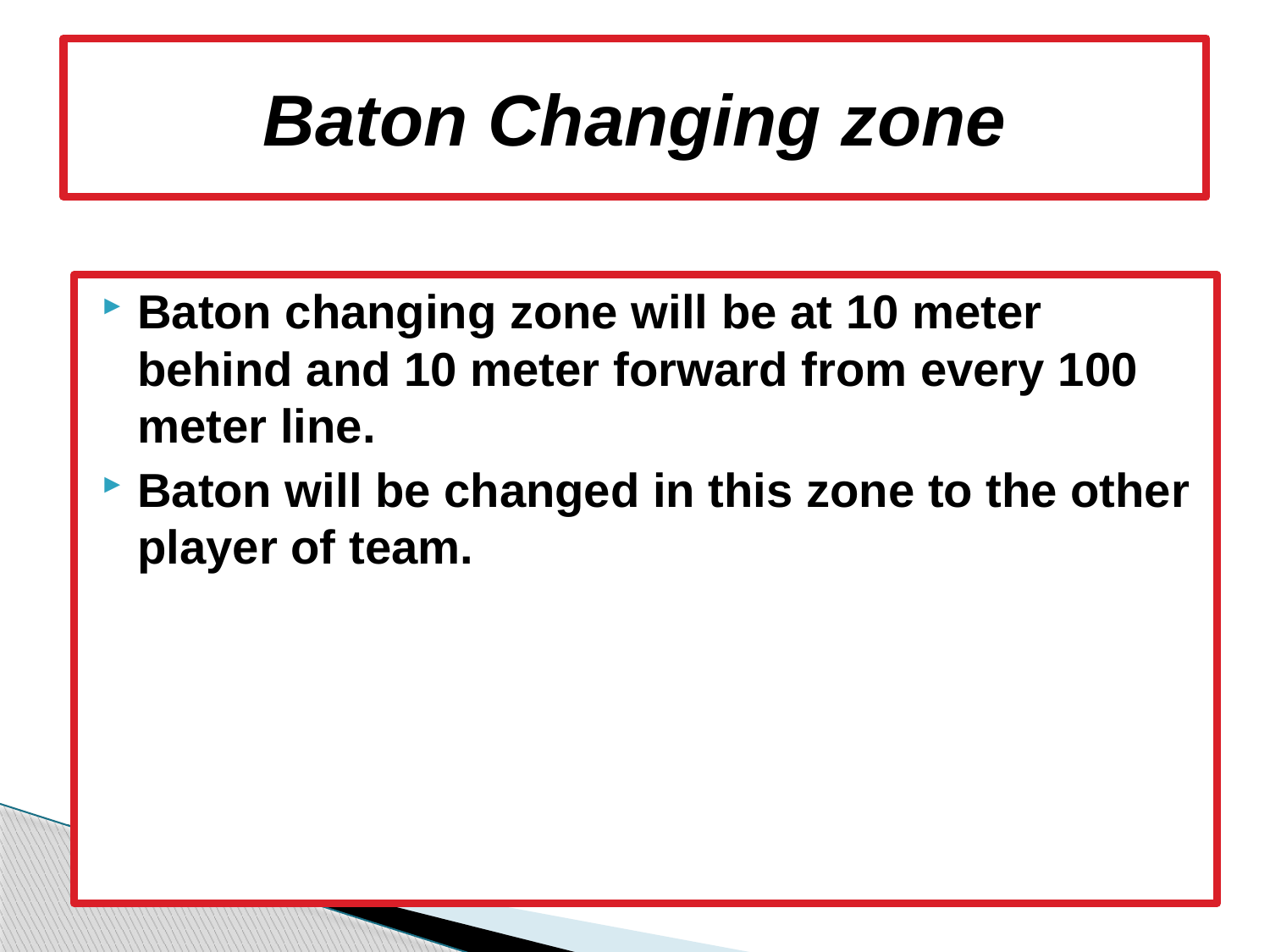

# Baton Changing zone
Baton changing zone will be at 10 meter behind and 10 meter forward from every 100 meter line.
Baton will be changed in this zone to the other player of team.